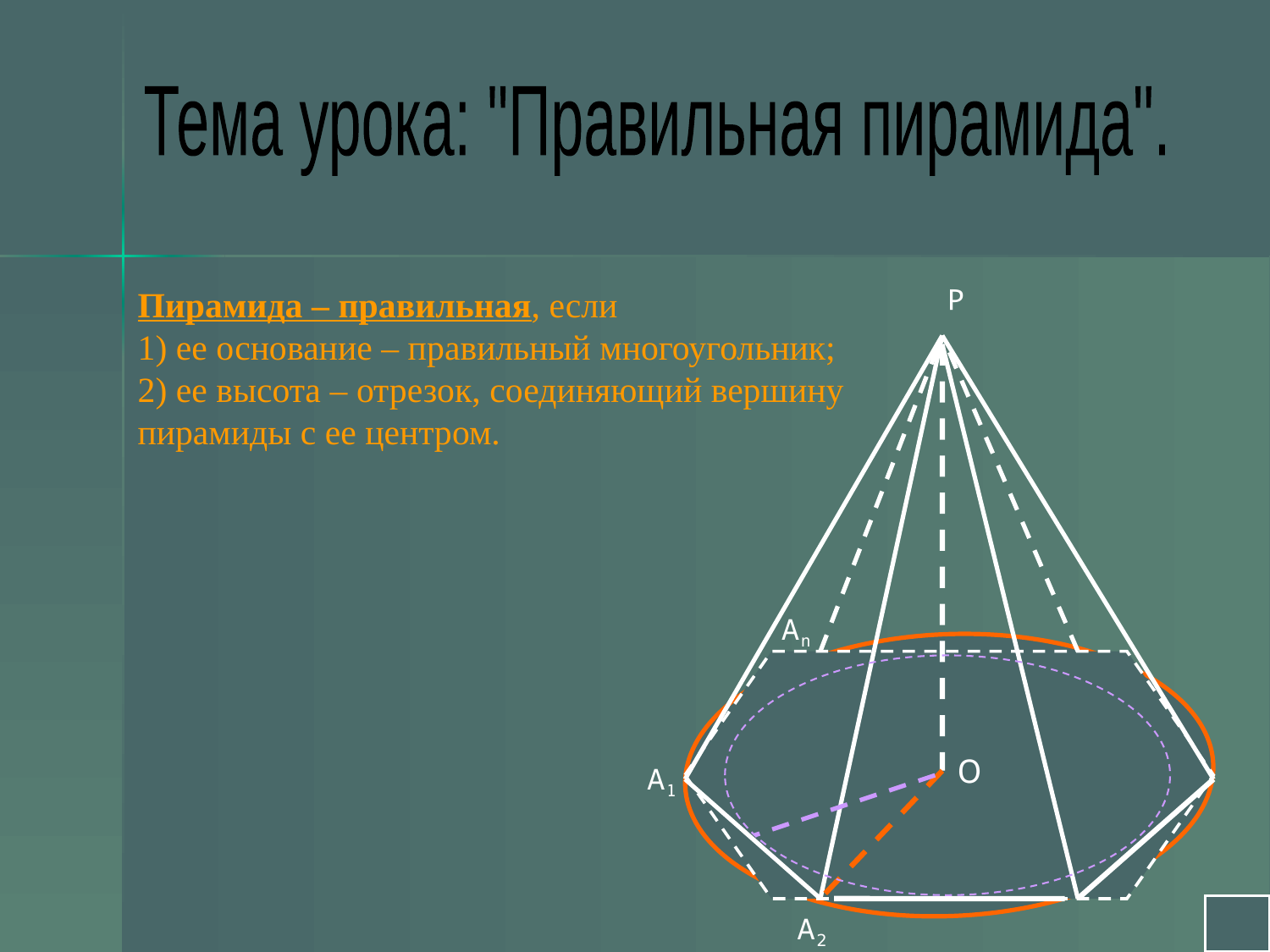

Тема урока: "Правильная пирамида".
Р

Аn

О
А1

А2
Пирамида – правильная, если
1) ее основание – правильный многоугольник;
2) ее высота – отрезок, соединяющий вершину пирамиды с ее центром.